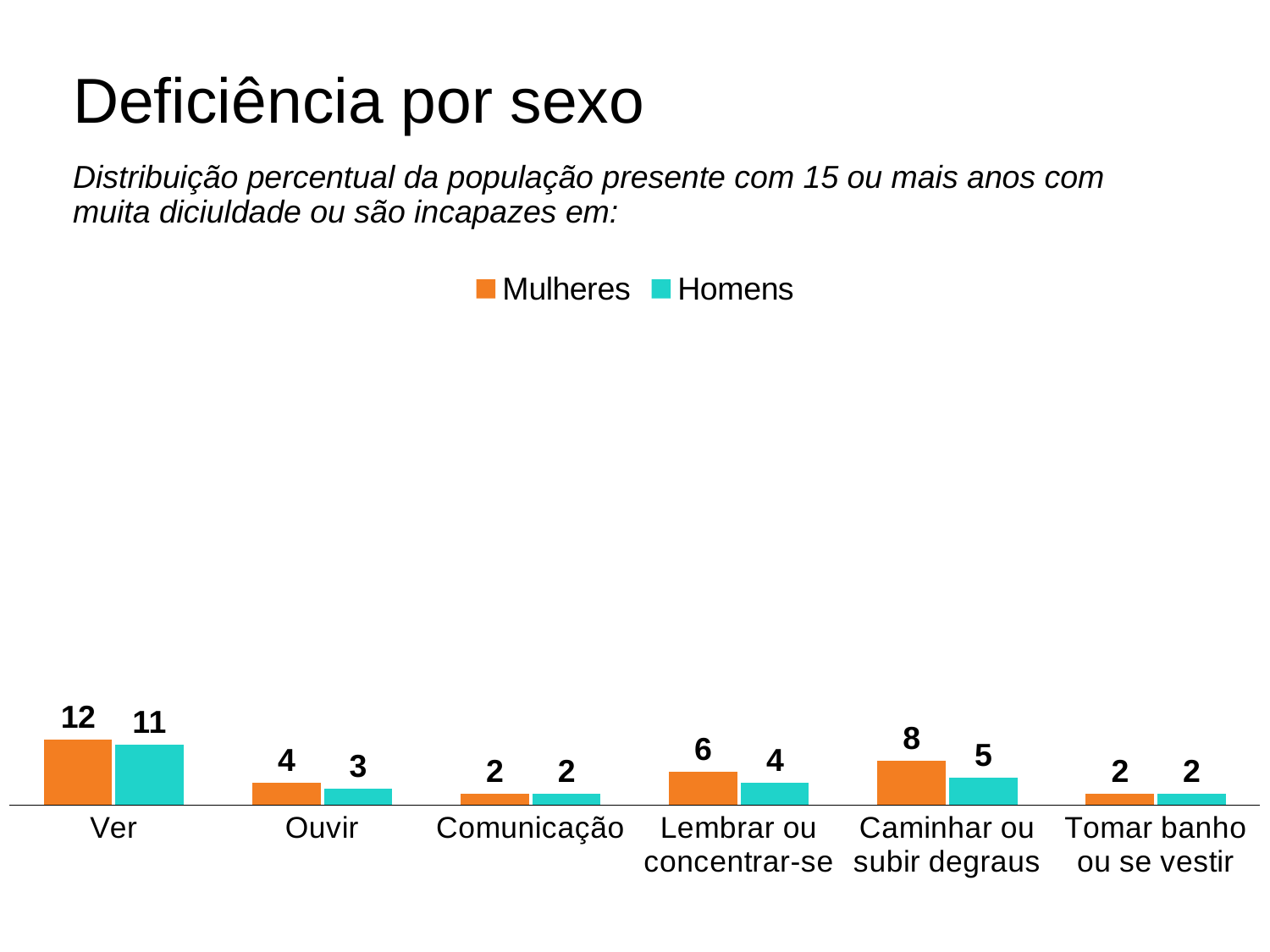

# Deficiência por sexo
Distribuição percentual da população presente com 15 ou mais anos com muita diciuldade ou são incapazes em:

### Chart

| Category | Mulheres | Homens |
|---|---|---|
| Ver | 12.0 | 11.0 |
| Ouvir | 4.0 | 3.0 |
| Comunicação | 2.0 | 2.0 |
| Lembrar ou concentrar-se | 6.0 | 4.0 |
| Caminhar ou subir degraus | 8.0 | 5.0 |
| Tomar banho ou se vestir | 2.0 | 2.0 |